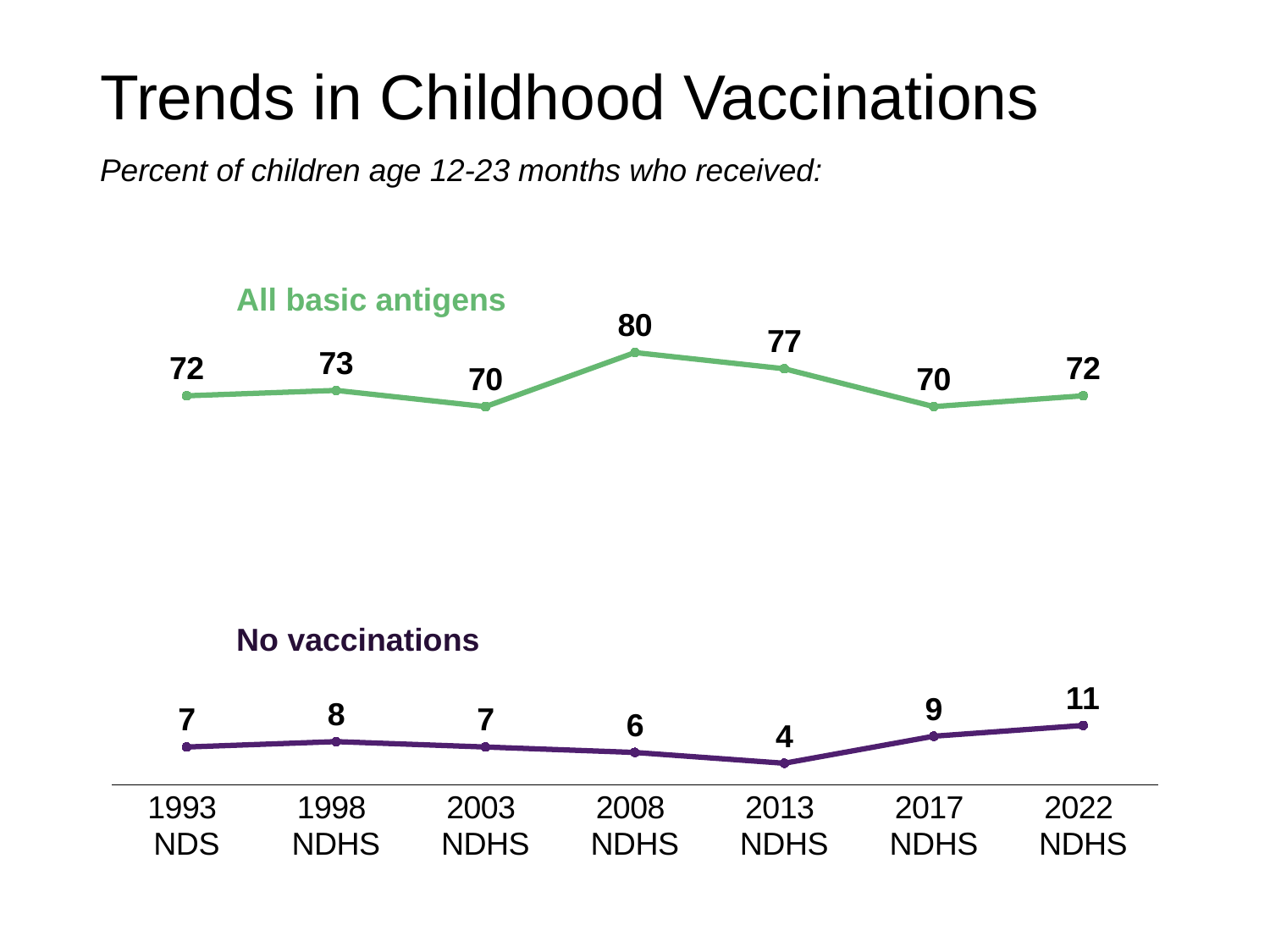

# Trends in Childhood Vaccinations
Percent of children age 12-23 months who received:

### Chart

| Category | All basic antigens | No vaccinations |
|---|---|---|
| 1993
NDS | 72.0 | 7.0 |
| 1998
NDHS | 73.0 | 8.0 |
| 2003
NDHS | 70.0 | 7.0 |
| 2008
NDHS | 80.0 | 6.0 |
| 2013
NDHS | 77.0 | 4.0 |
| 2017
NDHS | 70.0 | 9.0 |
| 2022
NDHS | 72.0 | 11.0 |
All basic antigens
No vaccinations